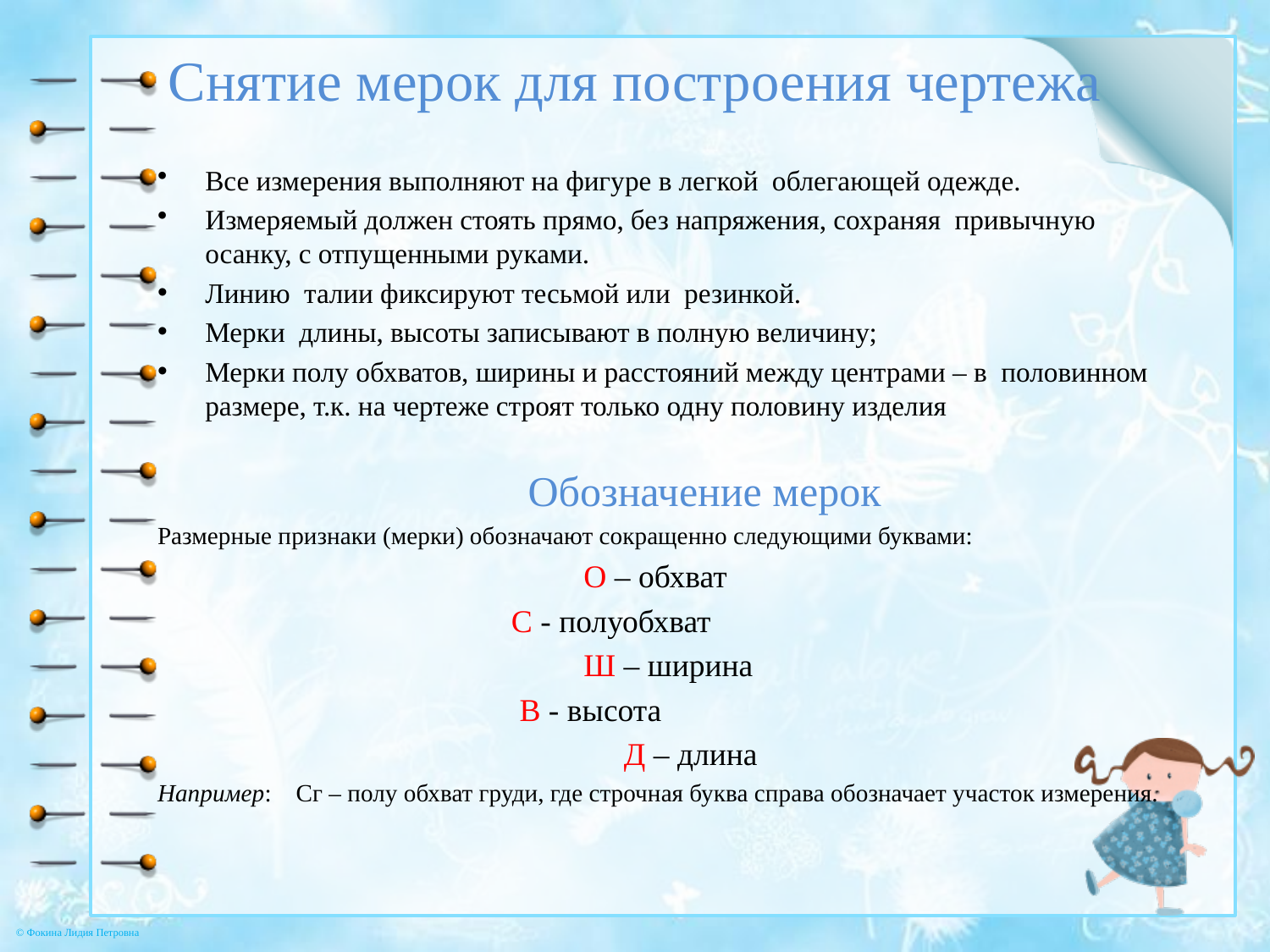

# Снятие мерок для построения чертежа
Все измерения выполняют на фигуре в легкой  облегающей одежде.
Измеряемый должен стоять прямо, без напряжения, сохраняя  привычную осанку, с отпущенными руками.
Линию  талии фиксируют тесьмой или  резинкой.
Мерки  длины, высоты записывают в полную величину;
Мерки полу обхватов, ширины и расстояний между центрами – в  половинном размере, т.к. на чертеже строят только одну половину изделия

                                   Обозначение мерок
Размерные признаки (мерки) обозначают сокращенно следующими буквами:
                                                     О – обхват
                                            С - полуобхват
                                                     Ш – ширина
                                             В - высота
                                                          Д – длина
Например:    Сг – полу обхват груди, где строчная буква справа обозначает участок измерения.